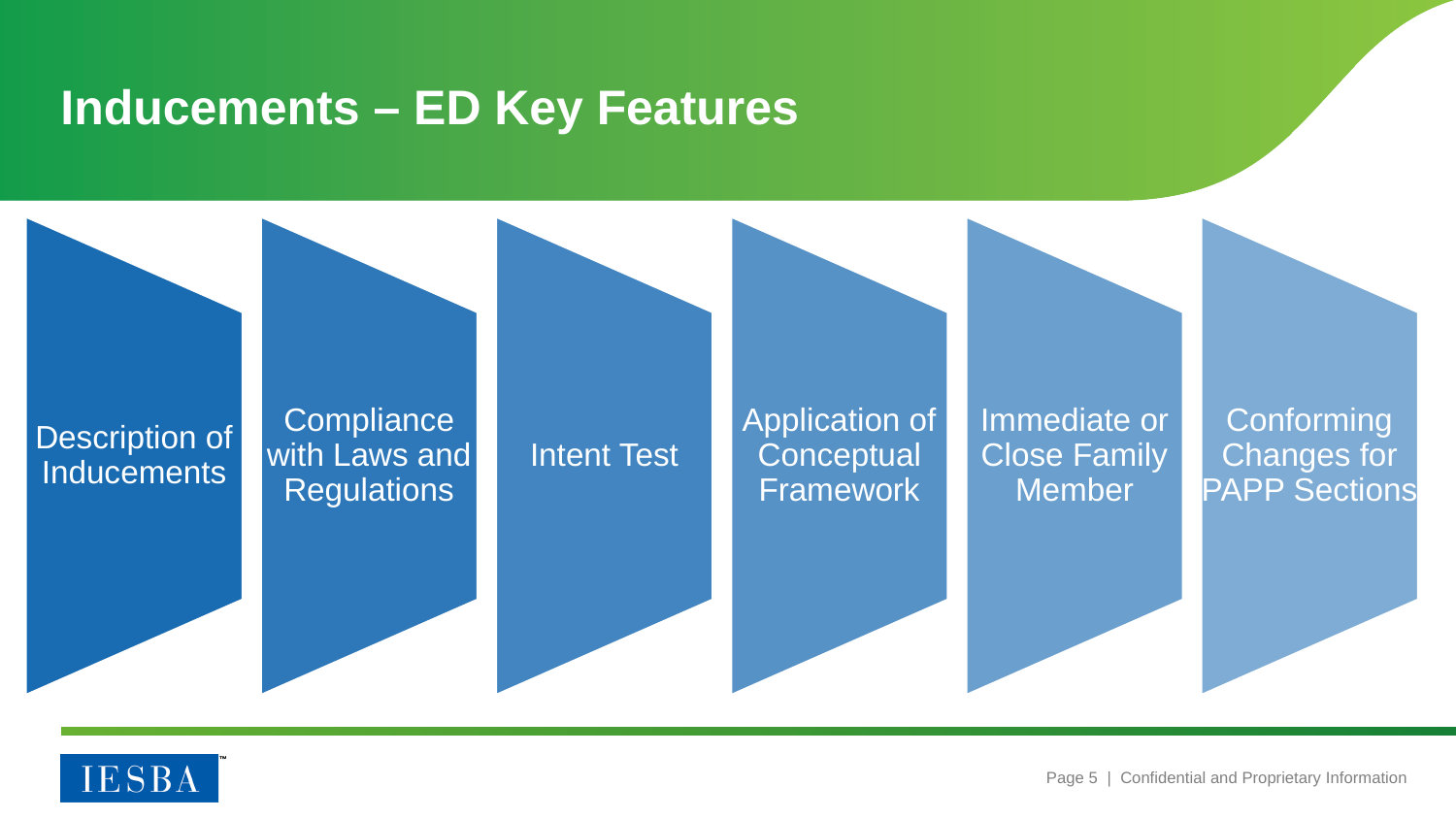

# Inducements – ED Key Features
Description of Inducements
Compliance with Laws and Regulations
Intent Test
Application of Conceptual Framework
Immediate or Close Family Member
Conforming Changes for PAPP Sections